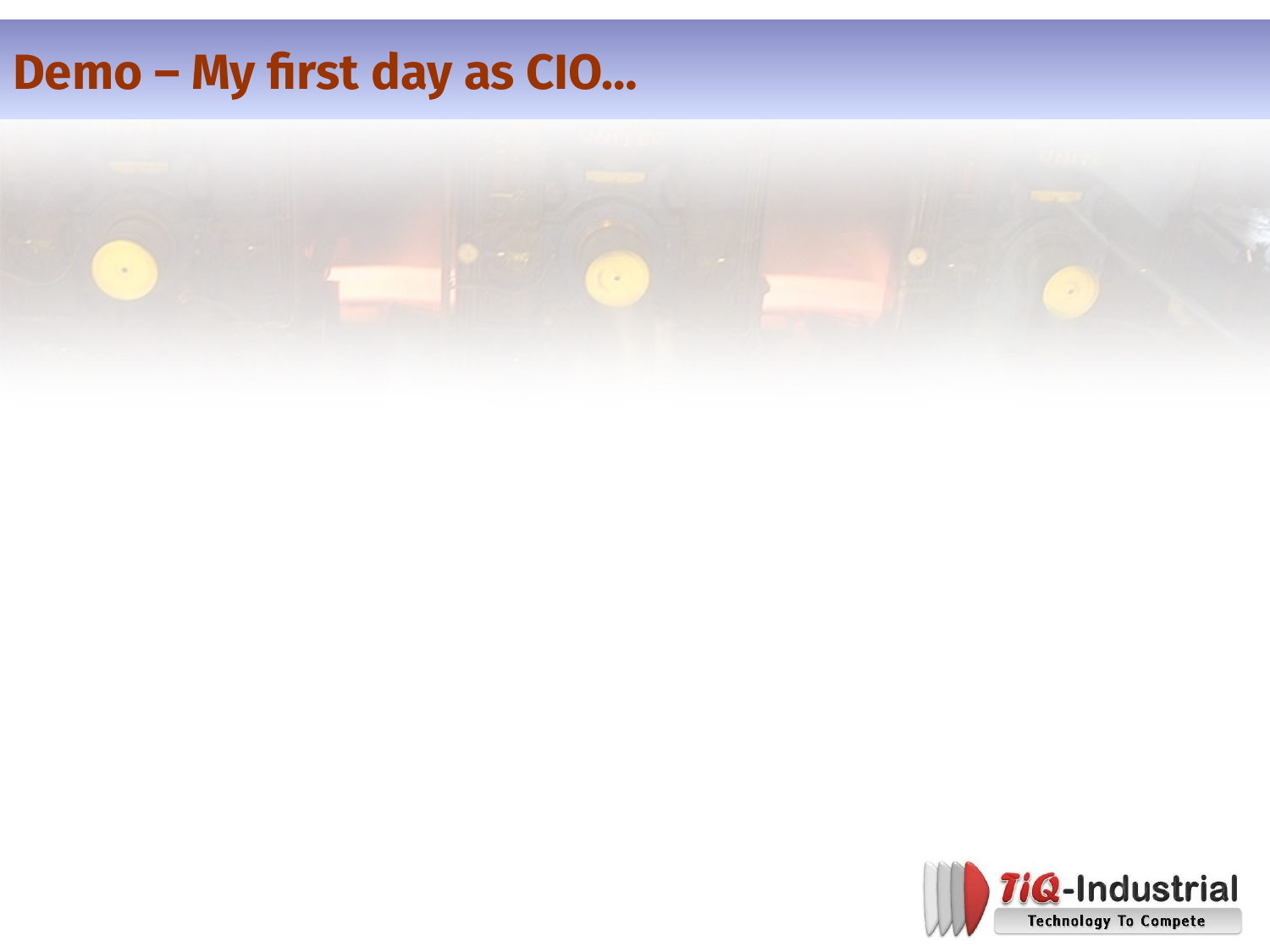

# Demo – My first day as CIO…
Demo